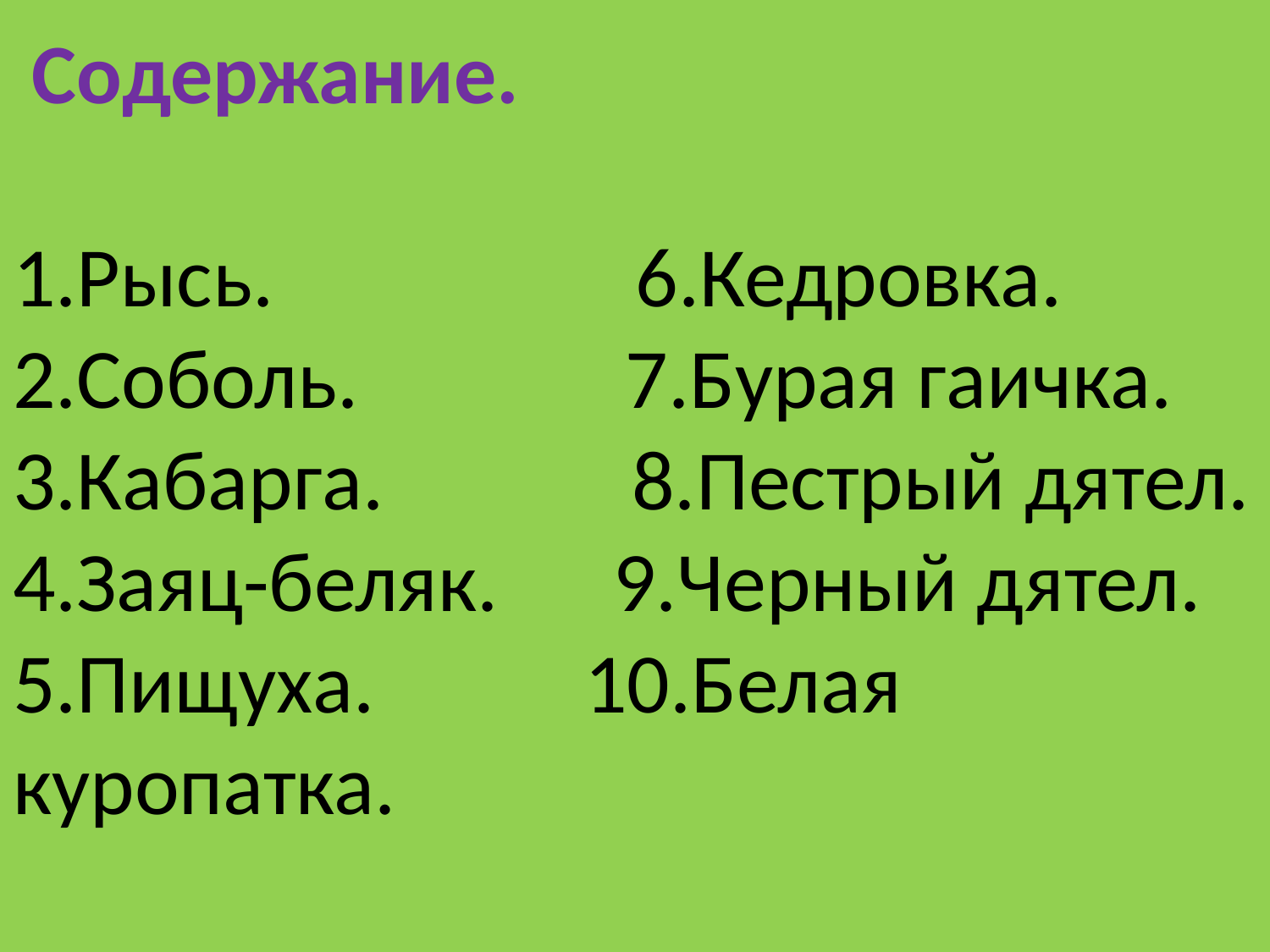

# Содержание. 1.Рысь.                   6.Кедровка. 2.Соболь.              7.Бурая гаичка. 3.Кабарга.             8.Пестрый дятел. 4.Заяц-беляк.      9.Черный дятел. 5.Пищуха.           10.Белая куропатка.